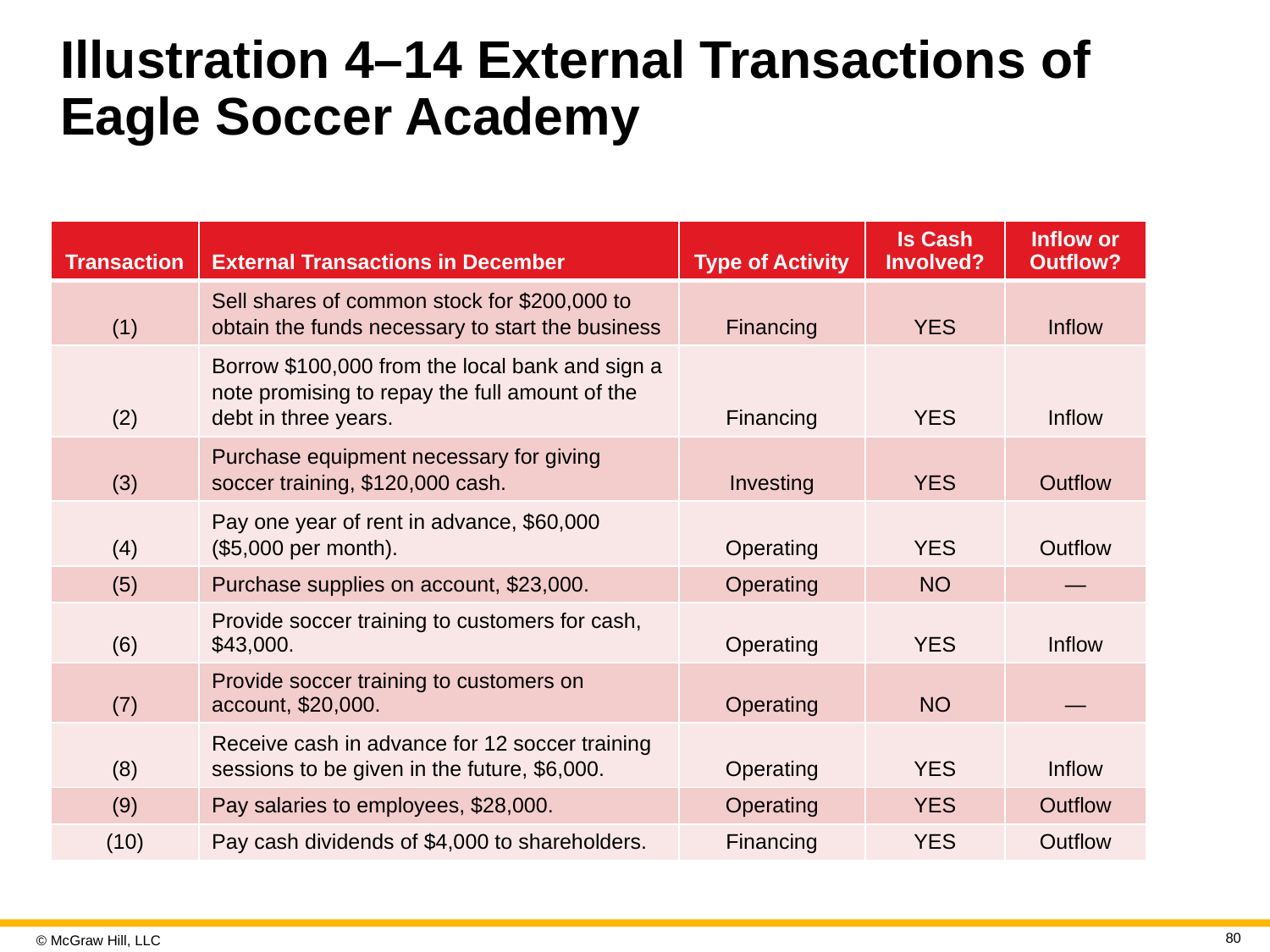

# Illustration 4–14 External Transactions of Eagle Soccer Academy
| Transaction | External Transactions in December | Type of Activity | Is Cash Involved? | Inflow or Outflow? |
| --- | --- | --- | --- | --- |
| (1) | Sell shares of common stock for $200,000 to obtain the funds necessary to start the business | Financing | YES | Inflow |
| (2) | Borrow $100,000 from the local bank and sign a note promising to repay the full amount of the debt in three years. | Financing | YES | Inflow |
| (3) | Purchase equipment necessary for giving soccer training, $120,000 cash. | Investing | YES | Outflow |
| (4) | Pay one year of rent in advance, $60,000 ($5,000 per month). | Operating | YES | Outflow |
| (5) | Purchase supplies on account, $23,000. | Operating | NO | — |
| (6) | Provide soccer training to customers for cash, $43,000. | Operating | YES | Inflow |
| (7) | Provide soccer training to customers on account, $20,000. | Operating | NO | — |
| (8) | Receive cash in advance for 12 soccer training sessions to be given in the future, $6,000. | Operating | YES | Inflow |
| (9) | Pay salaries to employees, $28,000. | Operating | YES | Outflow |
| (10) | Pay cash dividends of $4,000 to shareholders. | Financing | YES | Outflow |
80